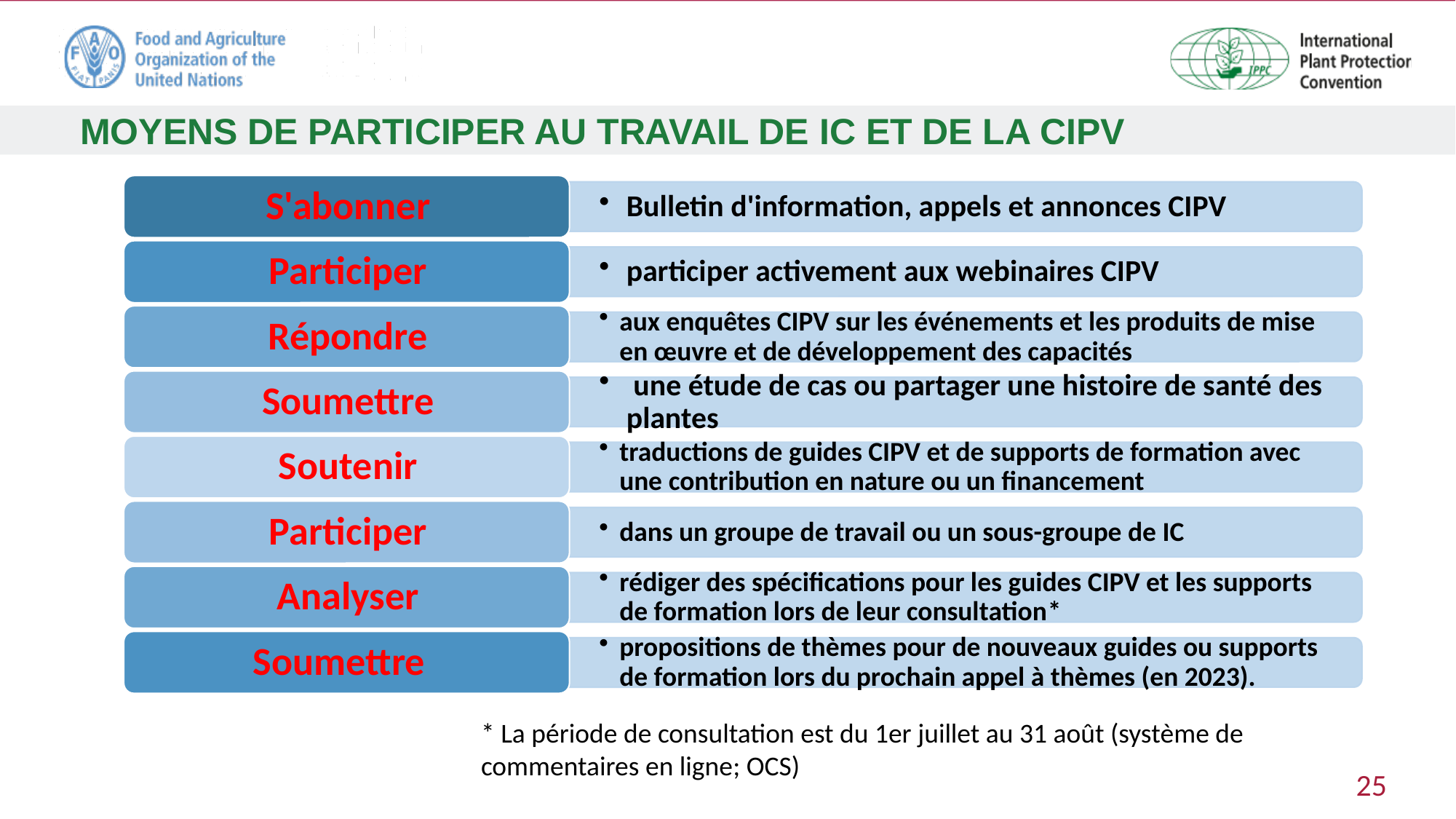

MOYENS DE PARTICIPER AU TRAVAIL DE IC ET DE LA CIPV
Bulletin d'information, appels et annonces CIPV
S'abonner
participer activement aux webinaires CIPV
Participer
aux enquêtes CIPV sur les événements et les produits de mise en œuvre et de développement des capacités
Répondre
 une étude de cas ou partager une histoire de santé des plantes
Soumettre
traductions de guides CIPV et de supports de formation avec une contribution en nature ou un financement
Soutenir
dans un groupe de travail ou un sous-groupe de IC
Participer
rédiger des spécifications pour les guides CIPV et les supports de formation lors de leur consultation*
Analyser
propositions de thèmes pour de nouveaux guides ou supports de formation lors du prochain appel à thèmes (en 2023).
Soumettre
* La période de consultation est du 1er juillet au 31 août (système de commentaires en ligne; OCS)